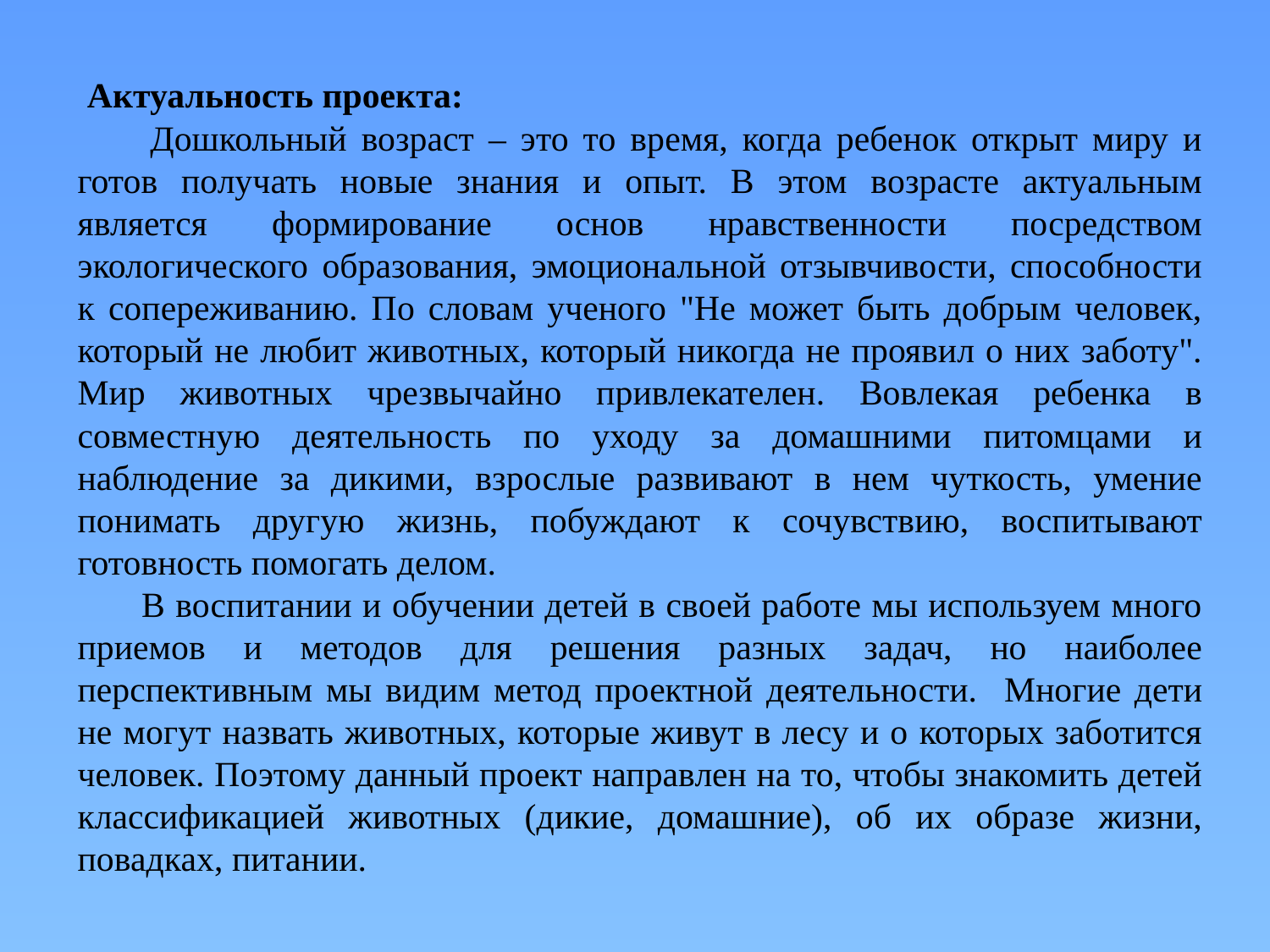

Актуальность проекта:
     Дошкольный возраст – это то время, когда ребенок открыт миру и готов получать новые знания и опыт. В этом возрасте актуальным является формирование основ нравственности посредством экологического образования, эмоциональной отзывчивости, способности к сопереживанию. По словам ученого "Не может быть добрым человек, который не любит животных, который никогда не проявил о них заботу". Мир животных чрезвычайно привлекателен. Вовлекая ребенка в совместную деятельность по уходу за домашними питомцами и наблюдение за дикими, взрослые развивают в нем чуткость, умение понимать другую жизнь, побуждают к сочувствию, воспитывают готовность помогать делом.
      В воспитании и обучении детей в своей работе мы используем много приемов и методов для решения разных задач, но наиболее перспективным мы видим метод проектной деятельности.  Многие дети не могут назвать животных, которые живут в лесу и о которых заботится человек. Поэтому данный проект направлен на то, чтобы знакомить детей классификацией животных (дикие, домашние), об их образе жизни, повадках, питании.